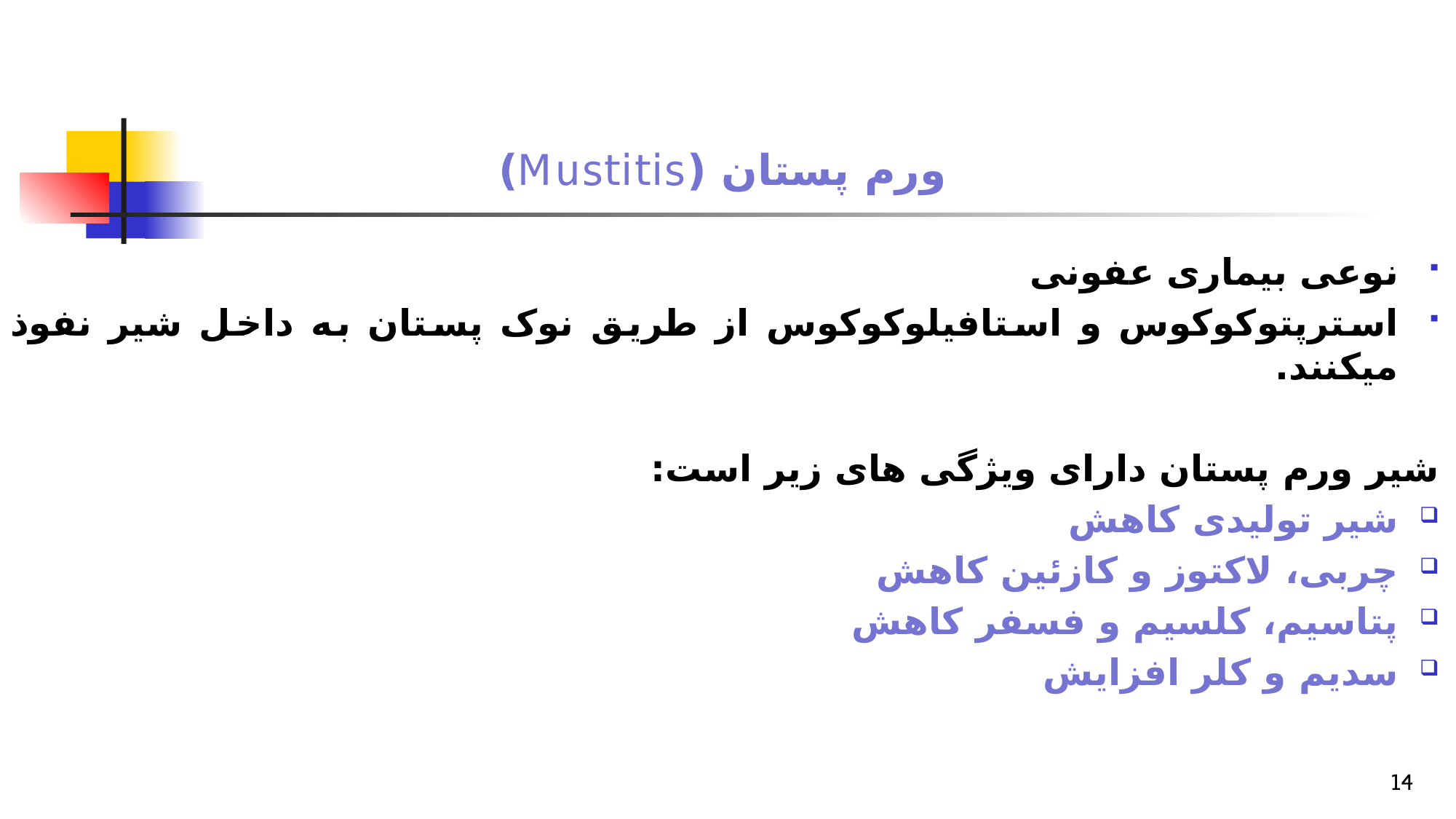

# ورم پستان (Mustitis)
نوعی بیماری عفونی
استرپتوکوکوس و استافیلوکوکوس از طریق نوک پستان به داخل شیر نفوذ میکنند.

شیر ورم پستان دارای ویژگی های زیر است:
شیر تولیدی کاهش
چربی، لاکتوز و کازئین کاهش
پتاسیم، کلسیم و فسفر کاهش
سدیم و کلر افزایش
14